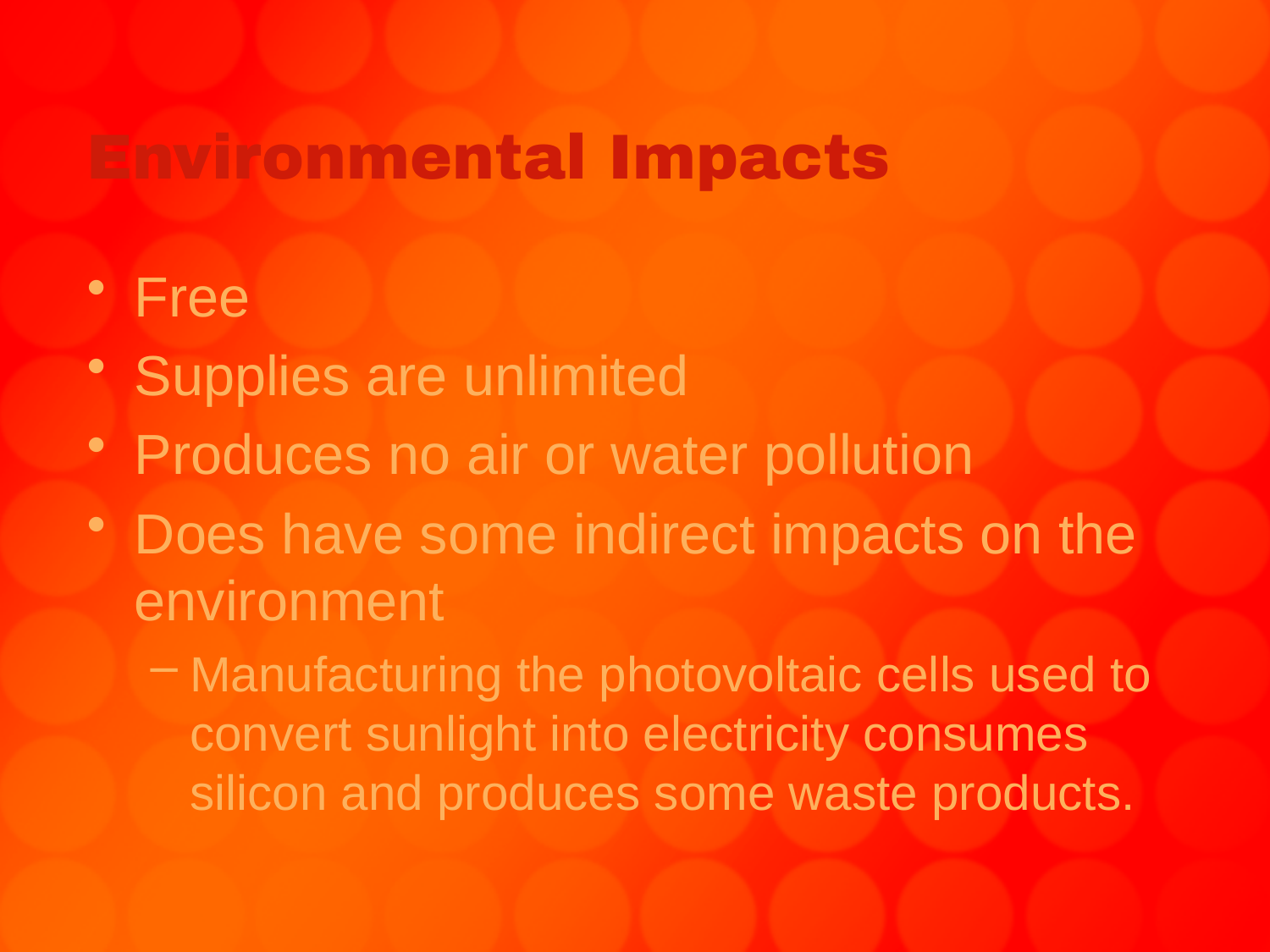

# Environmental Impacts
Free
Supplies are unlimited
Produces no air or water pollution
Does have some indirect impacts on the environment
Manufacturing the photovoltaic cells used to convert sunlight into electricity consumes silicon and produces some waste products.